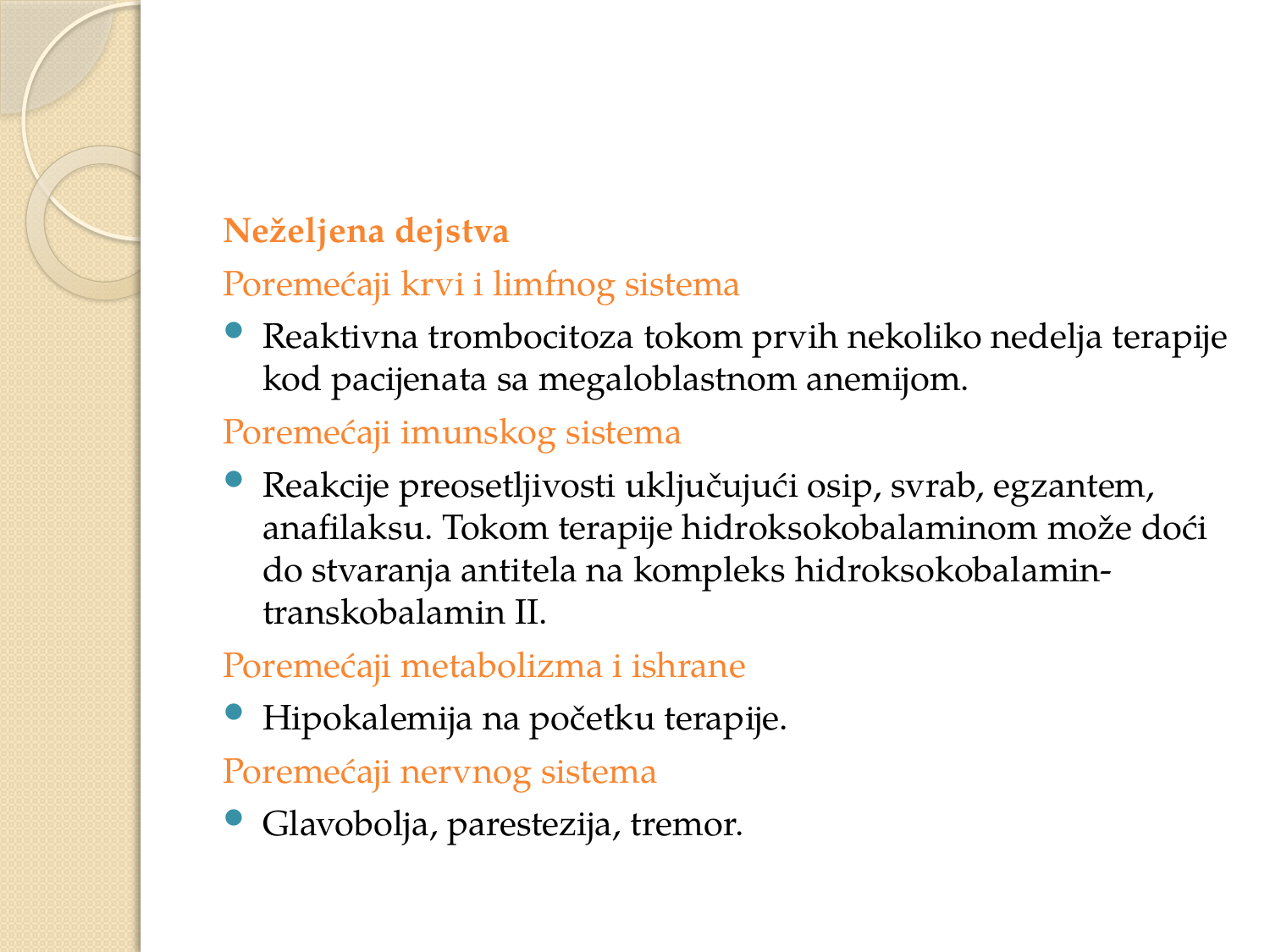

#
Neželjena dejstva
Poremećaji krvi i limfnog sistema
Reaktivna trombocitoza tokom prvih nekoliko nedelja terapije kod pacijenata sa megaloblastnom anemijom.
Poremećaji imunskog sistema
Reakcije preosetljivosti uključujući osip, svrab, egzantem, anafilaksu. Tokom terapije hidroksokobalaminom može doći do stvaranja antitela na kompleks hidroksokobalamin-transkobalamin II.
Poremećaji metabolizma i ishrane
Hipokalemija na početku terapije.
Poremećaji nervnog sistema
Glavobolja, parestezija, tremor.